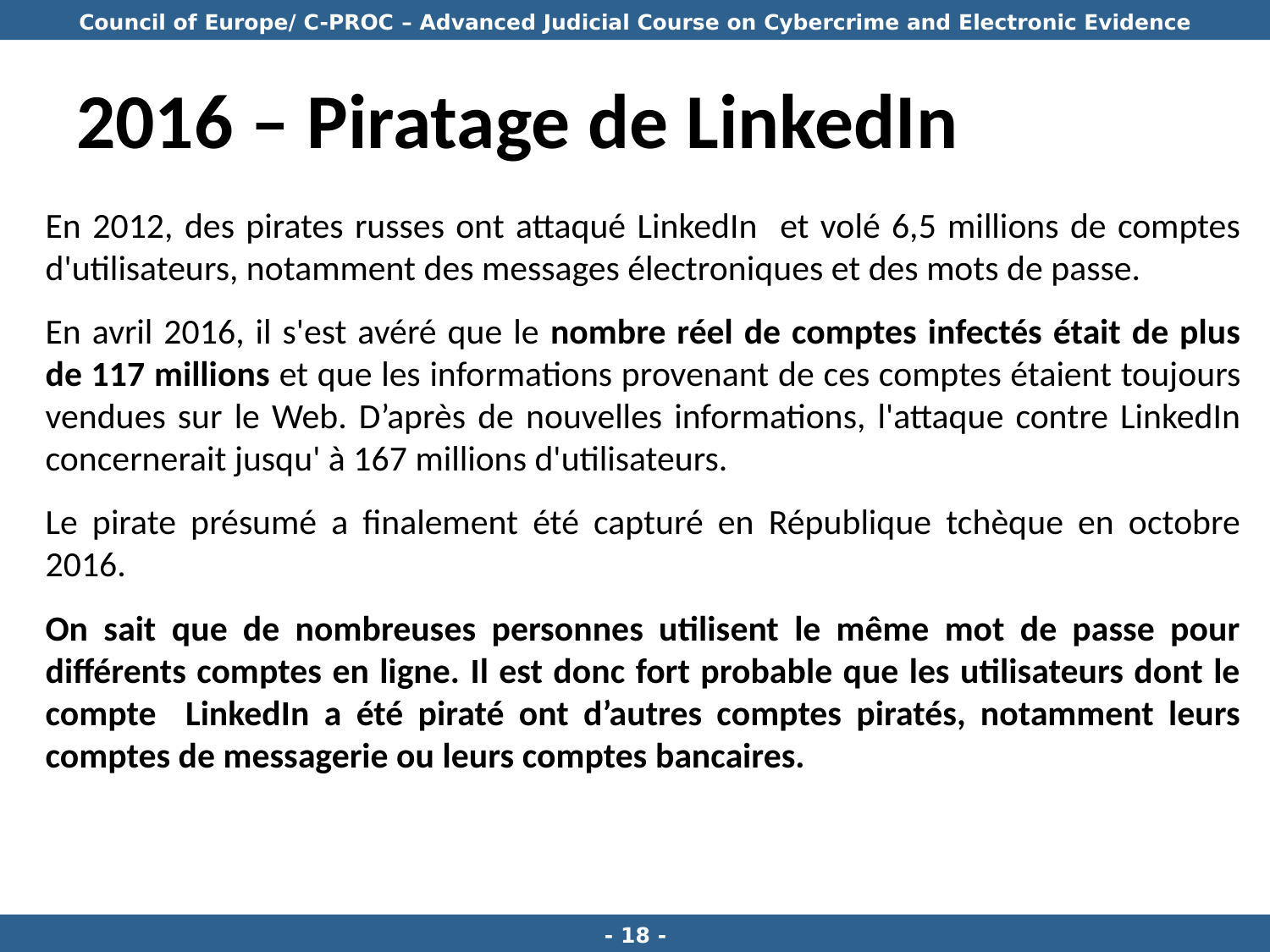

# 2016 – Piratage de LinkedIn
En 2012, des pirates russes ont attaqué LinkedIn  et volé 6,5 millions de comptes d'utilisateurs, notamment des messages électroniques et des mots de passe.
En avril 2016, il s'est avéré que le nombre réel de comptes infectés était de plus de 117 millions et que les informations provenant de ces comptes étaient toujours vendues sur le Web. D’après de nouvelles informations, l'attaque contre LinkedIn concernerait jusqu' à 167 millions d'utilisateurs.
Le pirate présumé a finalement été capturé en République tchèque en octobre 2016.
On sait que de nombreuses personnes utilisent le même mot de passe pour différents comptes en ligne. Il est donc fort probable que les utilisateurs dont le compte  LinkedIn a été piraté ont d’autres comptes piratés, notamment leurs comptes de messagerie ou leurs comptes bancaires.